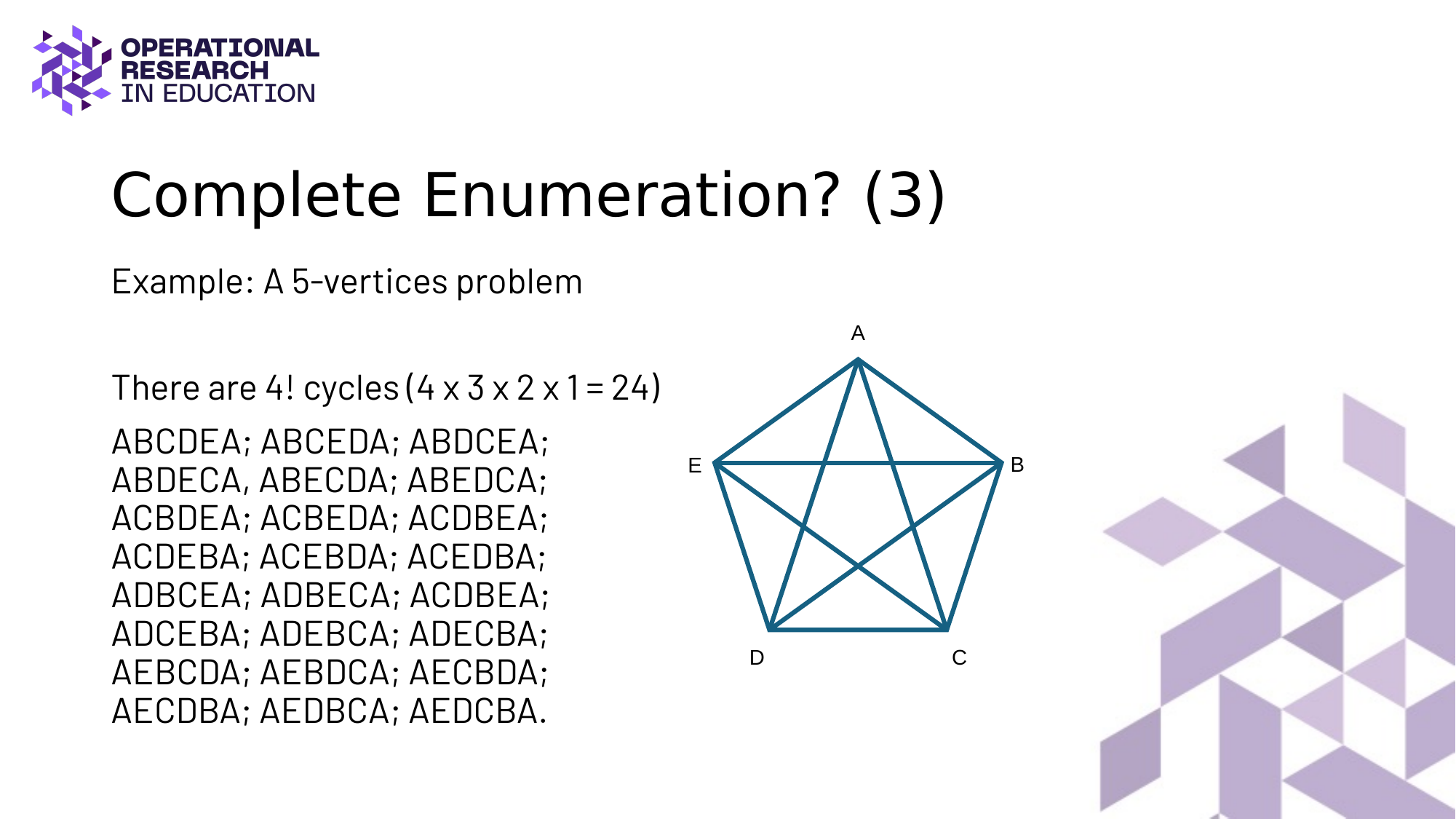

# Complete Enumeration? (3)
Example: A 5-vertices problem

There are 4! cycles (4 x 3 x 2 x 1 = 24)
ABCDEA; ABCEDA; ABDCEA; ABDECA, ABECDA; ABEDCA; ACBDEA; ACBEDA; ACDBEA; ACDEBA; ACEBDA; ACEDBA; ADBCEA; ADBECA; ACDBEA; ADCEBA; ADEBCA; ADECBA; AEBCDA; AEBDCA; AECBDA; AECDBA; AEDBCA; AEDCBA.

A

B
E
D
C